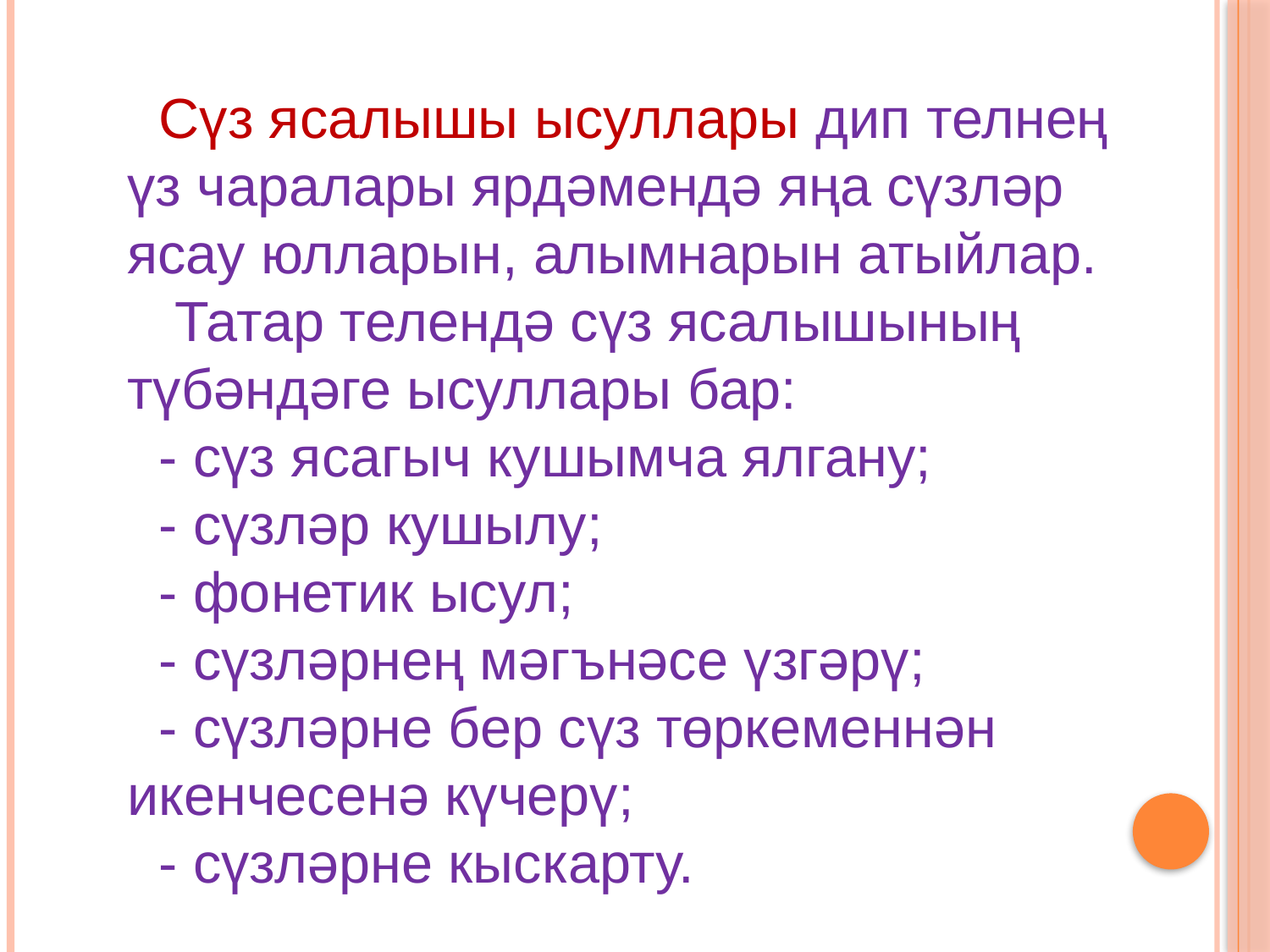

Сүз ясалышы ысуллары дип телнең үз чаралары ярдәмендә яңа сүзләр ясау юлларын, алымнарын атыйлар.
   Татар телендә сүз ясалышының түбәндәге ысуллары бар:
  - сүз ясагыч кушымча ялгану;
  - сүзләр кушылу;
  - фонетик ысул;
  - сүзләрнең мәгънәсе үзгәрү;
  - сүзләрне бер сүз төркеменнән икенчесенә күчерү;
  - сүзләрне кыскарту.